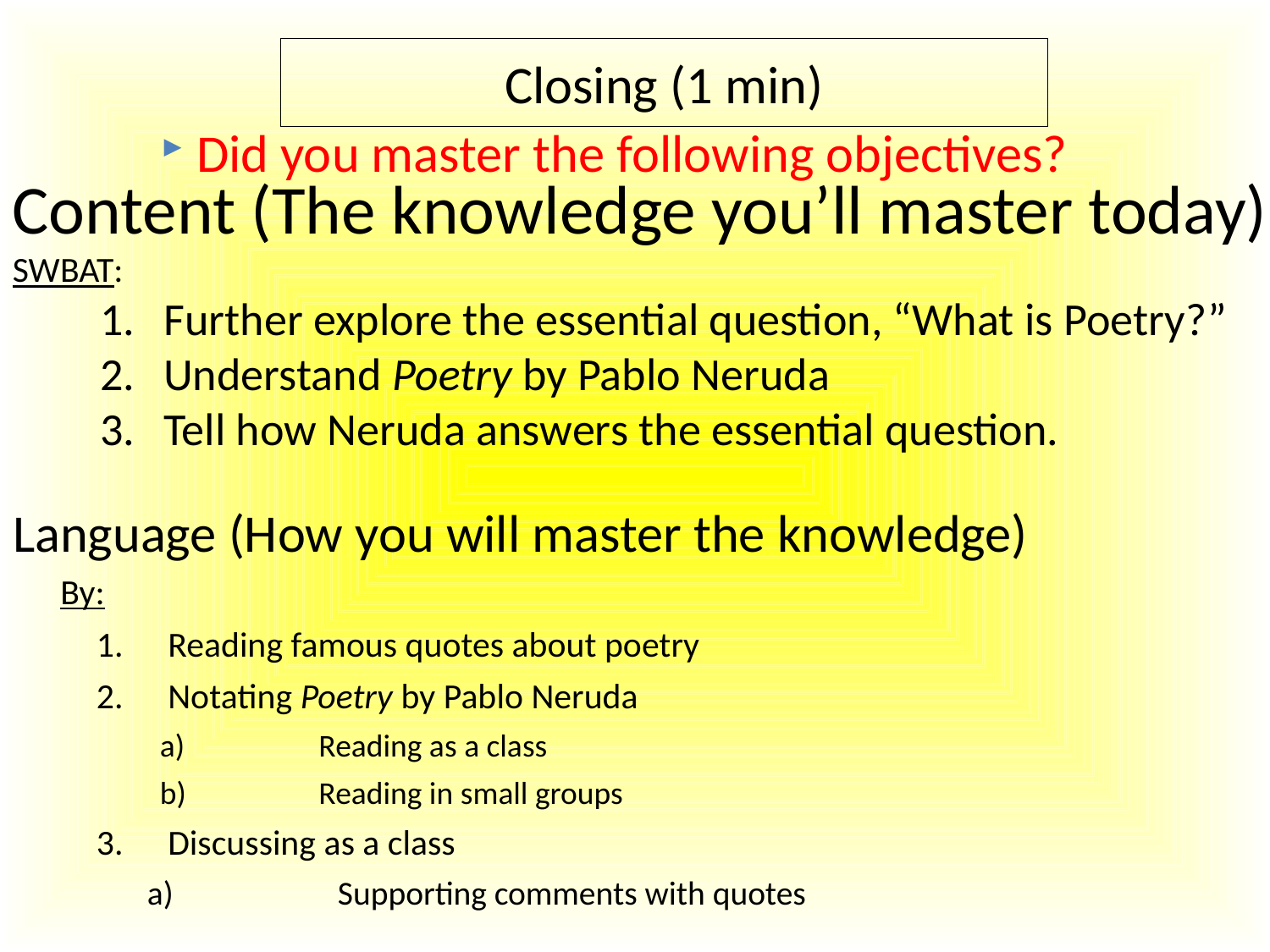

Content (The knowledge you’ll master today)
SWBAT:
Create rough draft classroom norms for 10 different situations
Create class-wide final-draft classroom norms for 10 different situations
Define the word “norm” and explain why it is important to have norms

# Closing (1 min)
Did you master the following objectives?
Content (The knowledge you’ll master today)
SWBAT:
Further explore the essential question, “What is Poetry?”
Understand Poetry by Pablo Neruda
Tell how Neruda answers the essential question.

Language (How you will master the knowledge)
	By:
Reading famous quotes about poetry
Notating Poetry by Pablo Neruda
Reading as a class
Reading in small groups
Discussing as a class
Supporting comments with quotes